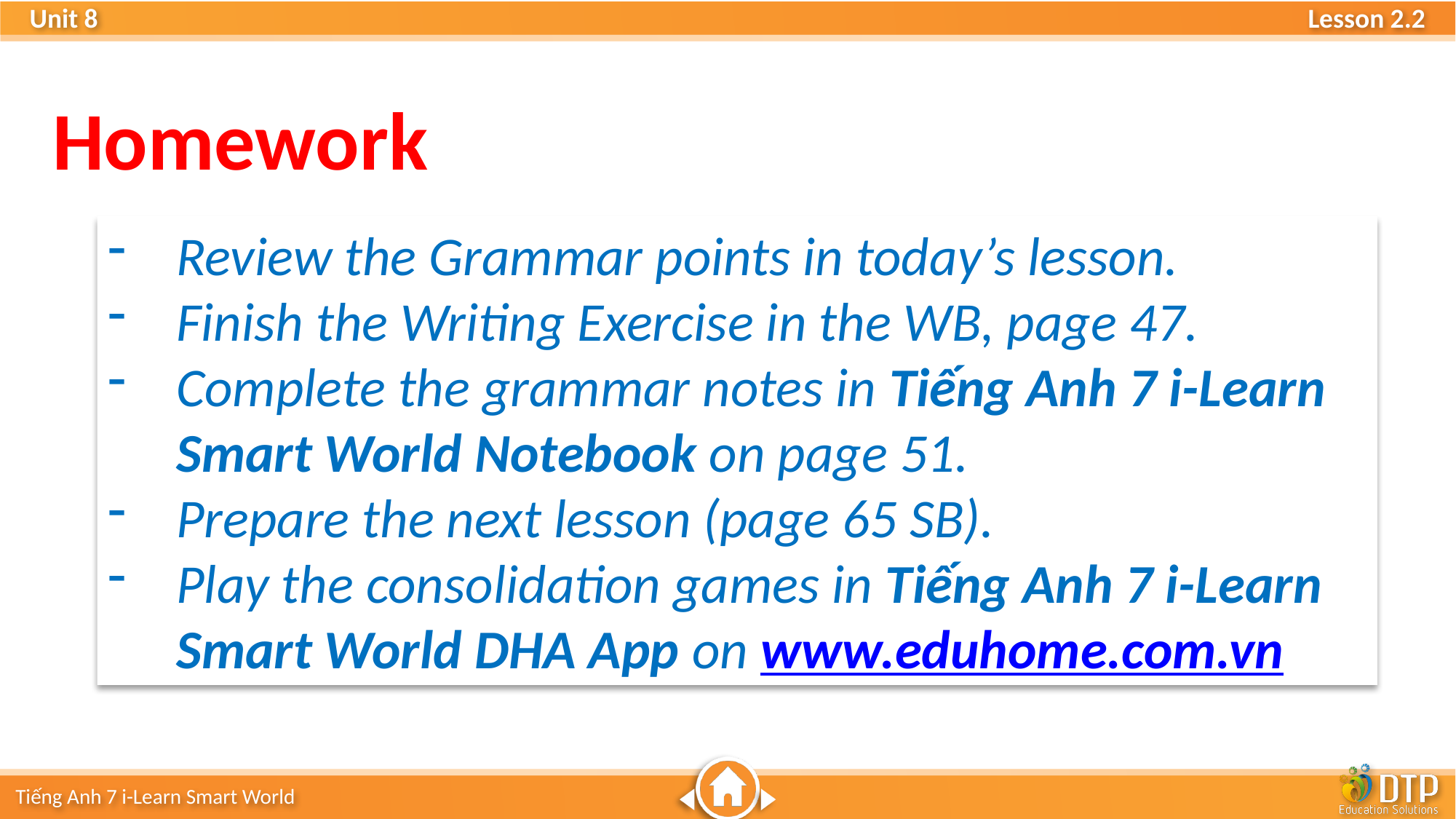

Homework
Review the Grammar points in today’s lesson.
Finish the Writing Exercise in the WB, page 47.
Complete the grammar notes in Tiếng Anh 7 i-Learn Smart World Notebook on page 51.
Prepare the next lesson (page 65 SB).
Play the consolidation games in Tiếng Anh 7 i-Learn Smart World DHA App on www.eduhome.com.vn